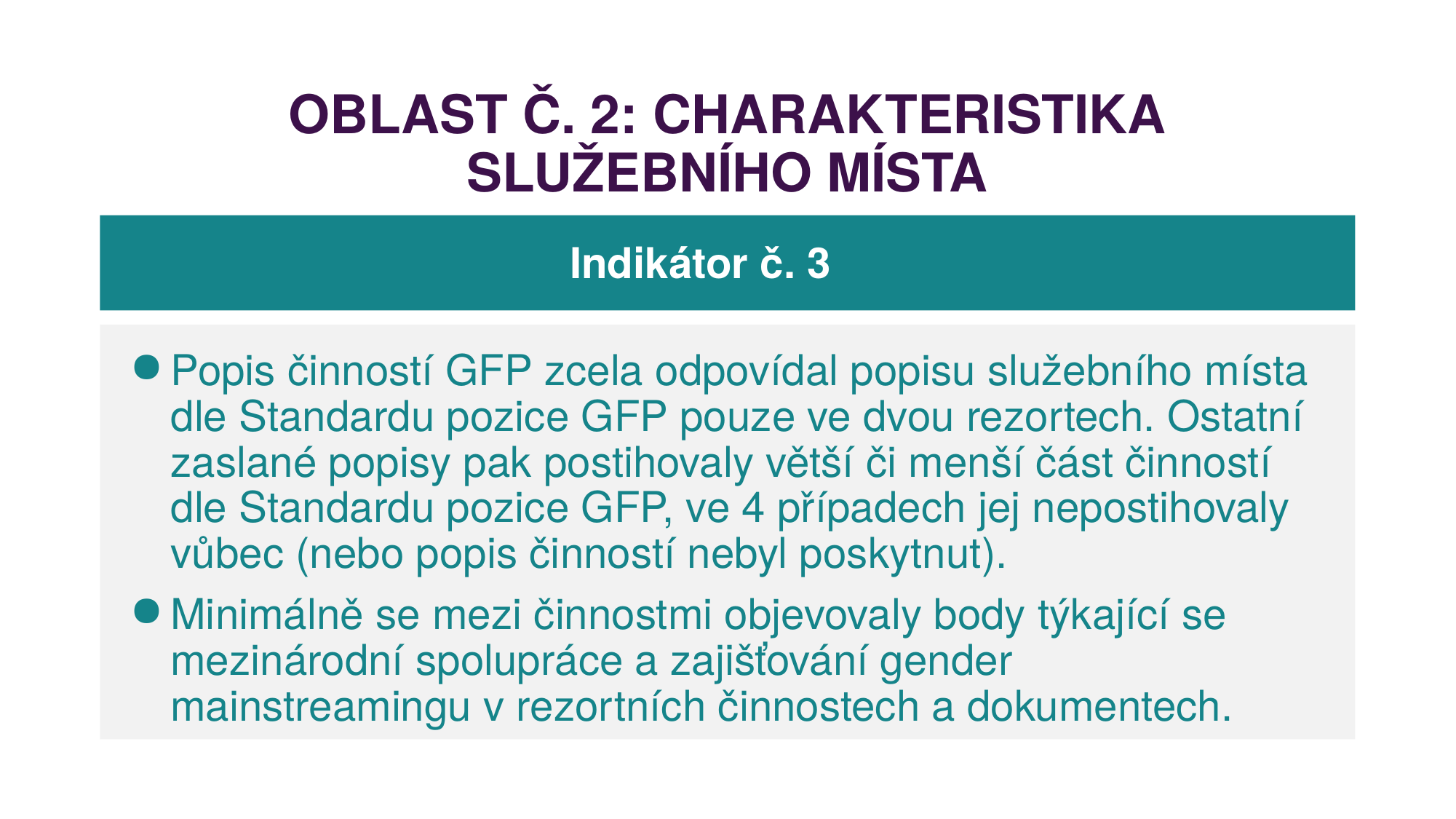

# Oblast č. 2: Charakteristika služebního místa
Indikátor č. 3
Popis činností GFP zcela odpovídal popisu služebního místa dle Standardu pozice GFP pouze ve dvou rezortech. Ostatní zaslané popisy pak postihovaly větší či menší část činností dle Standardu pozice GFP, ve 4 případech jej nepostihovaly vůbec (nebo popis činností nebyl poskytnut).
Minimálně se mezi činnostmi objevovaly body týkající se mezinárodní spolupráce a zajišťování gender mainstreamingu v rezortních činnostech a dokumentech.